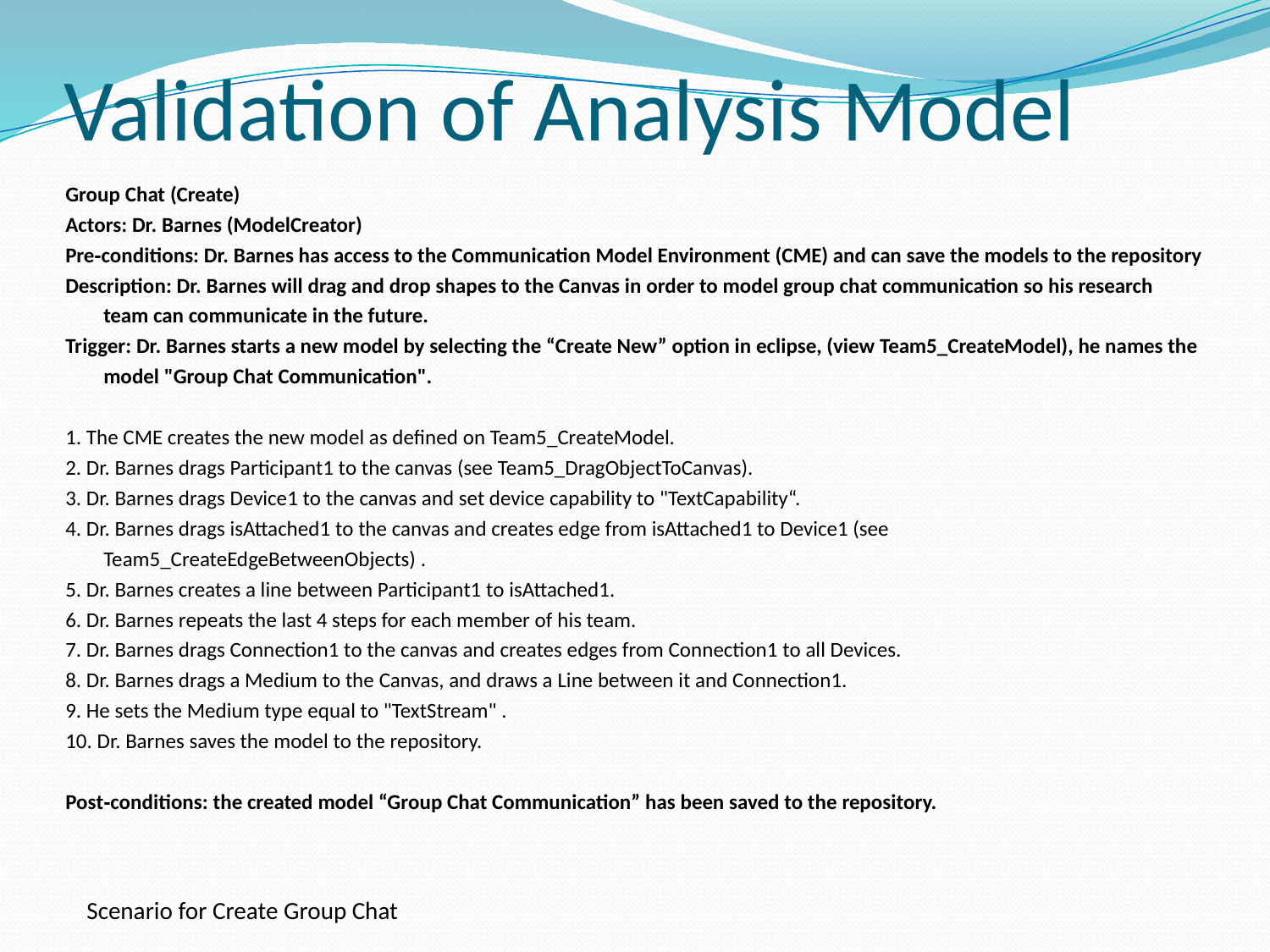

# Validation of Analysis Model
Group Chat (Create)
Actors: Dr. Barnes (ModelCreator)
Pre‐conditions: Dr. Barnes has access to the Communication Model Environment (CME) and can save the models to the repository
Description: Dr. Barnes will drag and drop shapes to the Canvas in order to model group chat communication so his research team can communicate in the future.
Trigger: Dr. Barnes starts a new model by selecting the “Create New” option in eclipse, (view Team5_CreateModel), he names the model "Group Chat Communication".

1. The CME creates the new model as defined on Team5_CreateModel.
2. Dr. Barnes drags Participant1 to the canvas (see Team5_DragObjectToCanvas).
3. Dr. Barnes drags Device1 to the canvas and set device capability to "TextCapability“.
4. Dr. Barnes drags isAttached1 to the canvas and creates edge from isAttached1 to Device1 (see Team5_CreateEdgeBetweenObjects) .
5. Dr. Barnes creates a line between Participant1 to isAttached1.
6. Dr. Barnes repeats the last 4 steps for each member of his team.
7. Dr. Barnes drags Connection1 to the canvas and creates edges from Connection1 to all Devices.
8. Dr. Barnes drags a Medium to the Canvas, and draws a Line between it and Connection1.
9. He sets the Medium type equal to "TextStream" .
10. Dr. Barnes saves the model to the repository.

Post‐conditions: the created model “Group Chat Communication” has been saved to the repository.
Scenario for Create Group Chat